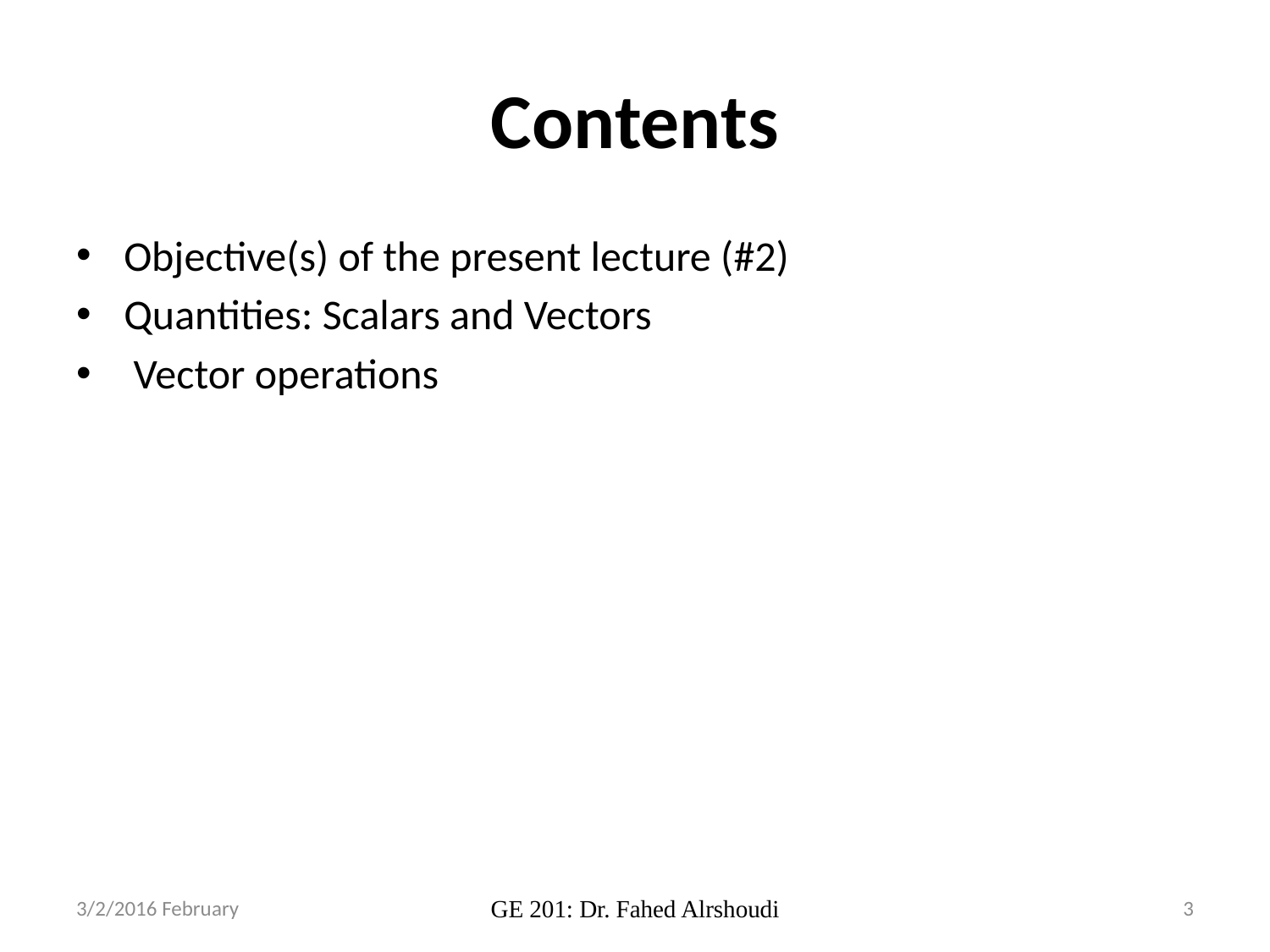

# Contents
Objective(s) of the present lecture (#2)
Quantities: Scalars and Vectors
 Vector operations

3/2/2016 February
GE 201: Dr. Fahed Alrshoudi
3